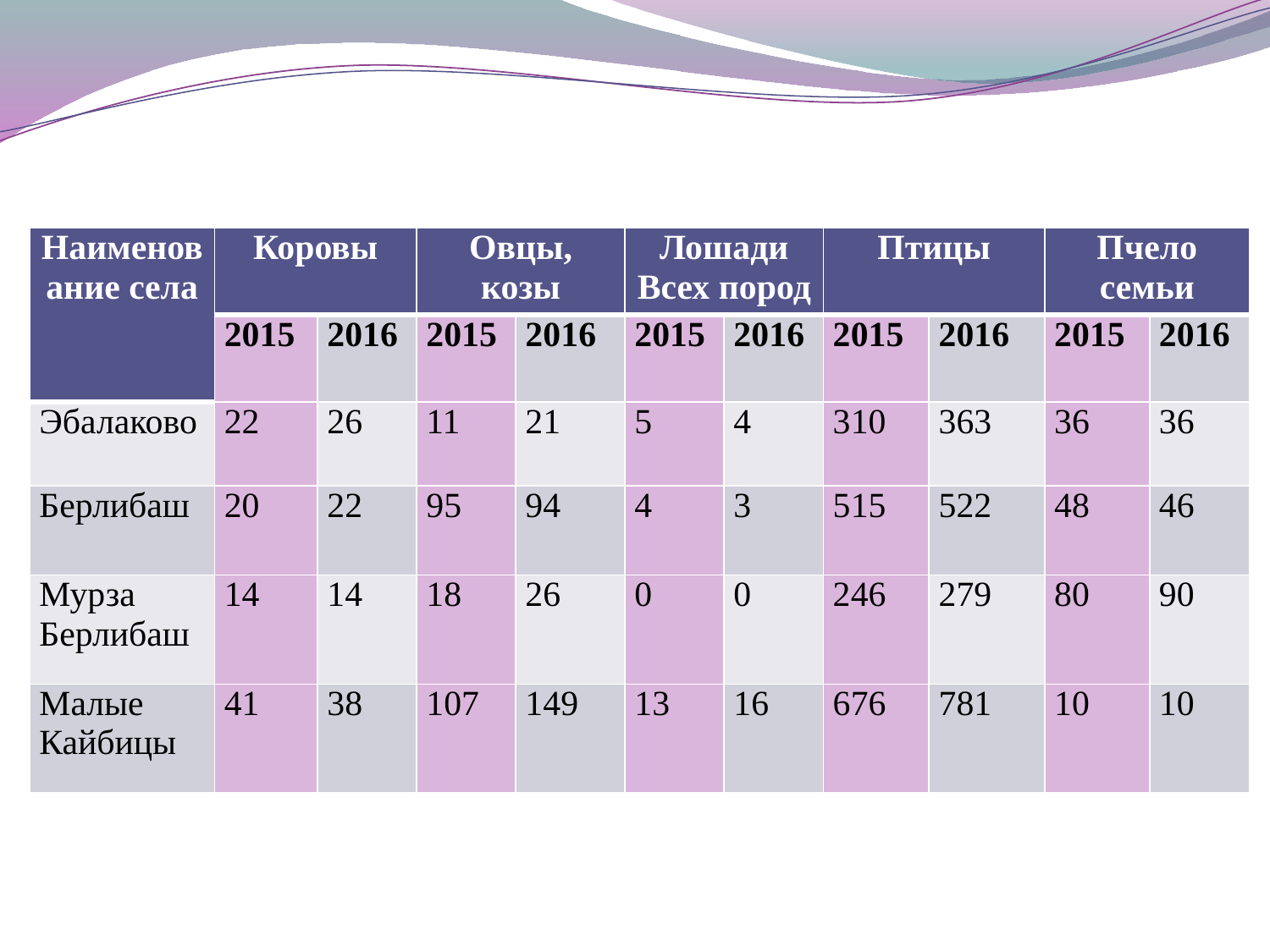

#
| Наименование села | Коровы |  | Овцы, козы |  | Лошади Всех пород |  | Птицы |  | Пчело семьи |  |
| --- | --- | --- | --- | --- | --- | --- | --- | --- | --- | --- |
|  | 2015 | 2016 | 2015 | 2016 | 2015 | 2016 | 2015 | 2016 | 2015 | 2016 |
| Эбалаково | 22 | 26 | 11 | 21 | 5 | 4 | 310 | 363 | 36 | 36 |
| Берлибаш | 20 | 22 | 95 | 94 | 4 | 3 | 515 | 522 | 48 | 46 |
| Мурза Берлибаш | 14 | 14 | 18 | 26 | 0 | 0 | 246 | 279 | 80 | 90 |
| Малые Кайбицы | 41 | 38 | 107 | 149 | 13 | 16 | 676 | 781 | 10 | 10 |